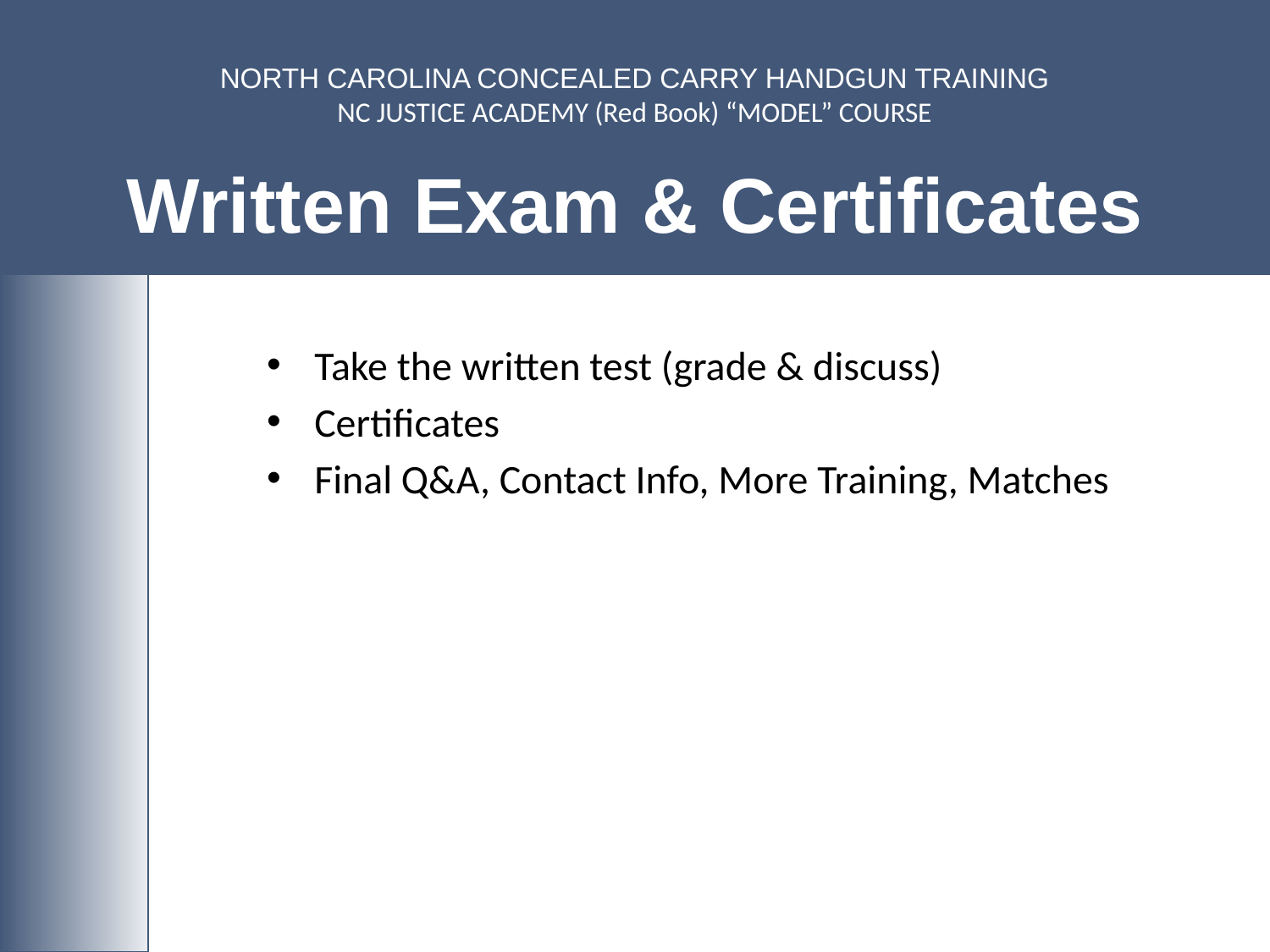

# NORTH CAROLINA CONCEALED CARRY HANDGUN TRAINING NC JUSTICE ACADEMY (Red Book) “MODEL” COURSE Written Exam & Certificates

Take the written test (grade & discuss)
Certificates
Final Q&A, Contact Info, More Training, Matches